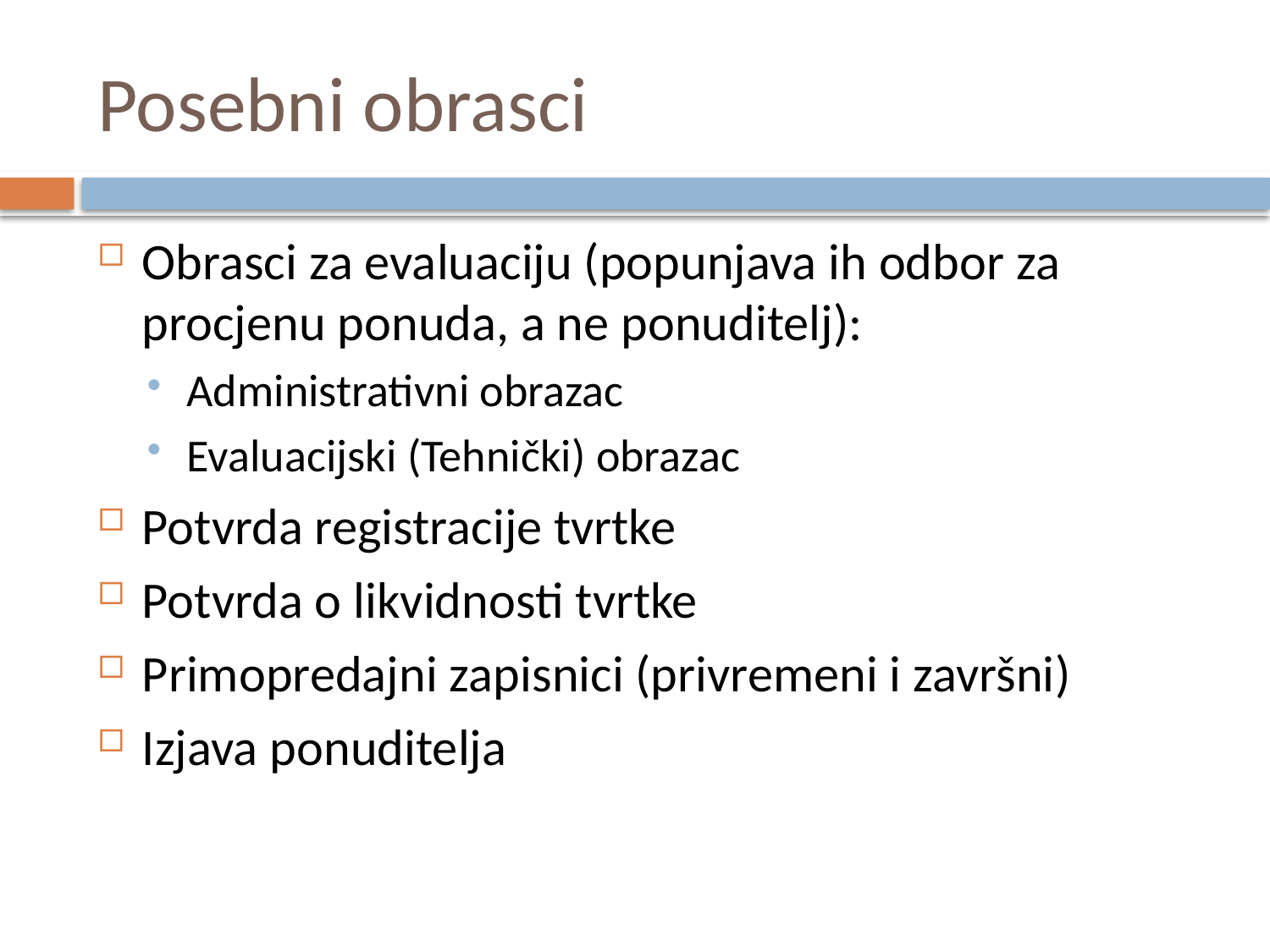

# Posebni obrasci
Obrasci za evaluaciju (popunjava ih odbor za procjenu ponuda, a ne ponuditelj):
Administrativni obrazac
Evaluacijski (Tehnički) obrazac
Potvrda registracije tvrtke
Potvrda o likvidnosti tvrtke
Primopredajni zapisnici (privremeni i završni)
Izjava ponuditelja